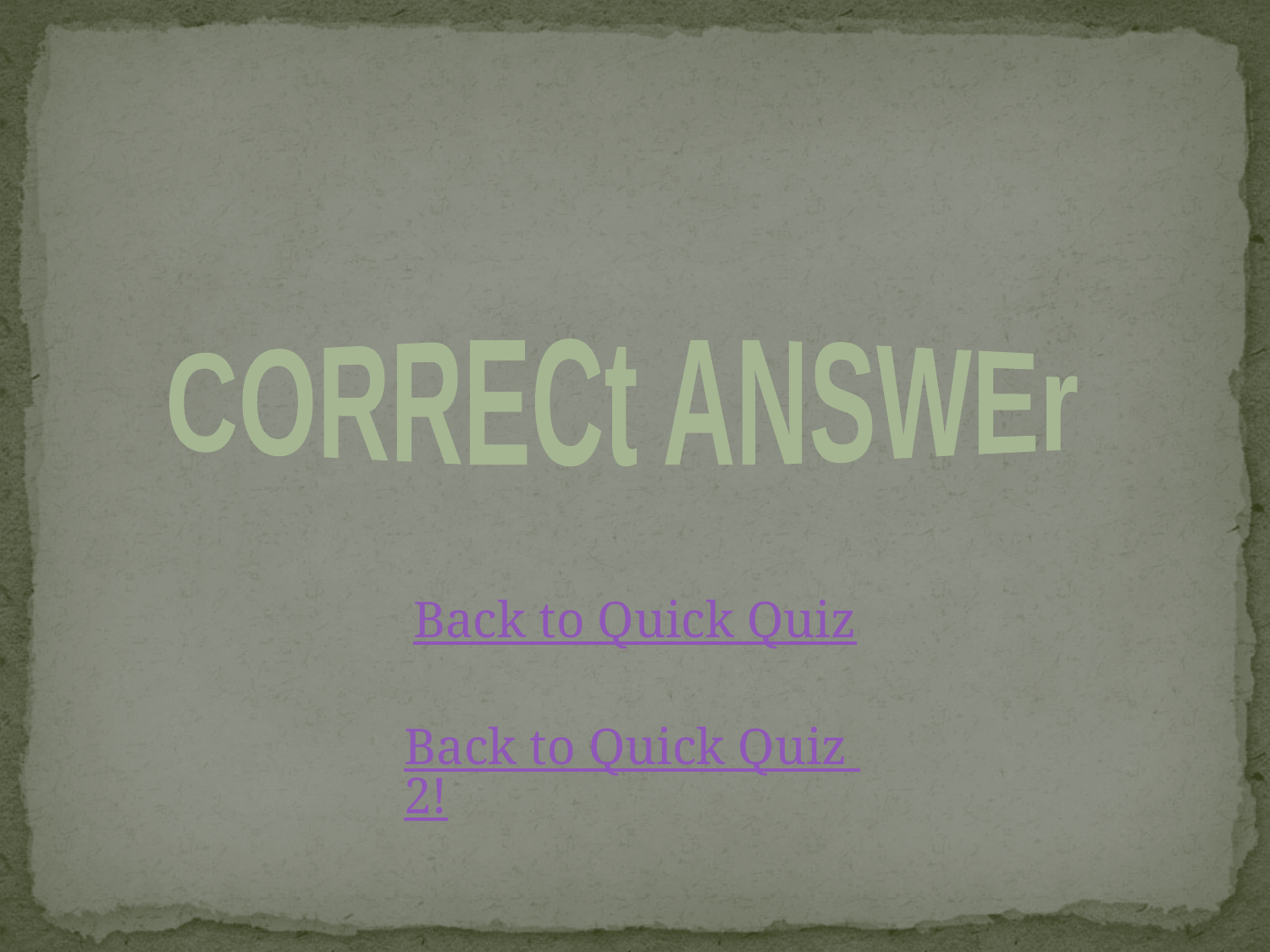

CORRECt ANSWEr
Back to Quick Quiz
Back to Quick Quiz 2!